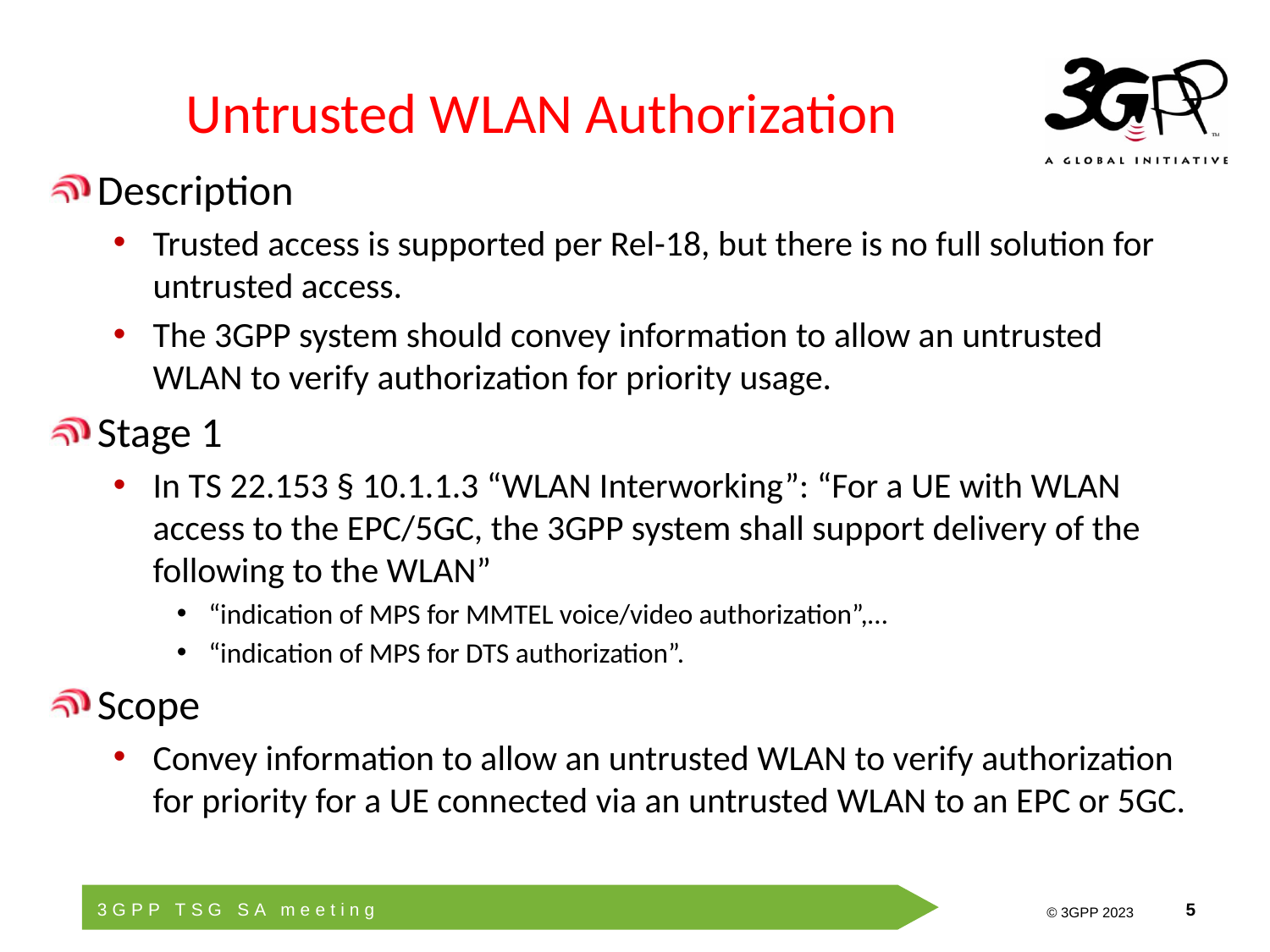

# Untrusted WLAN Authorization
Description
Trusted access is supported per Rel-18, but there is no full solution for untrusted access.
The 3GPP system should convey information to allow an untrusted WLAN to verify authorization for priority usage.
Stage 1
In TS 22.153 § 10.1.1.3 “WLAN Interworking”: “For a UE with WLAN access to the EPC/5GC, the 3GPP system shall support delivery of the following to the WLAN”
“indication of MPS for MMTEL voice/video authorization”,…
“indication of MPS for DTS authorization”.
Scope
Convey information to allow an untrusted WLAN to verify authorization for priority for a UE connected via an untrusted WLAN to an EPC or 5GC.